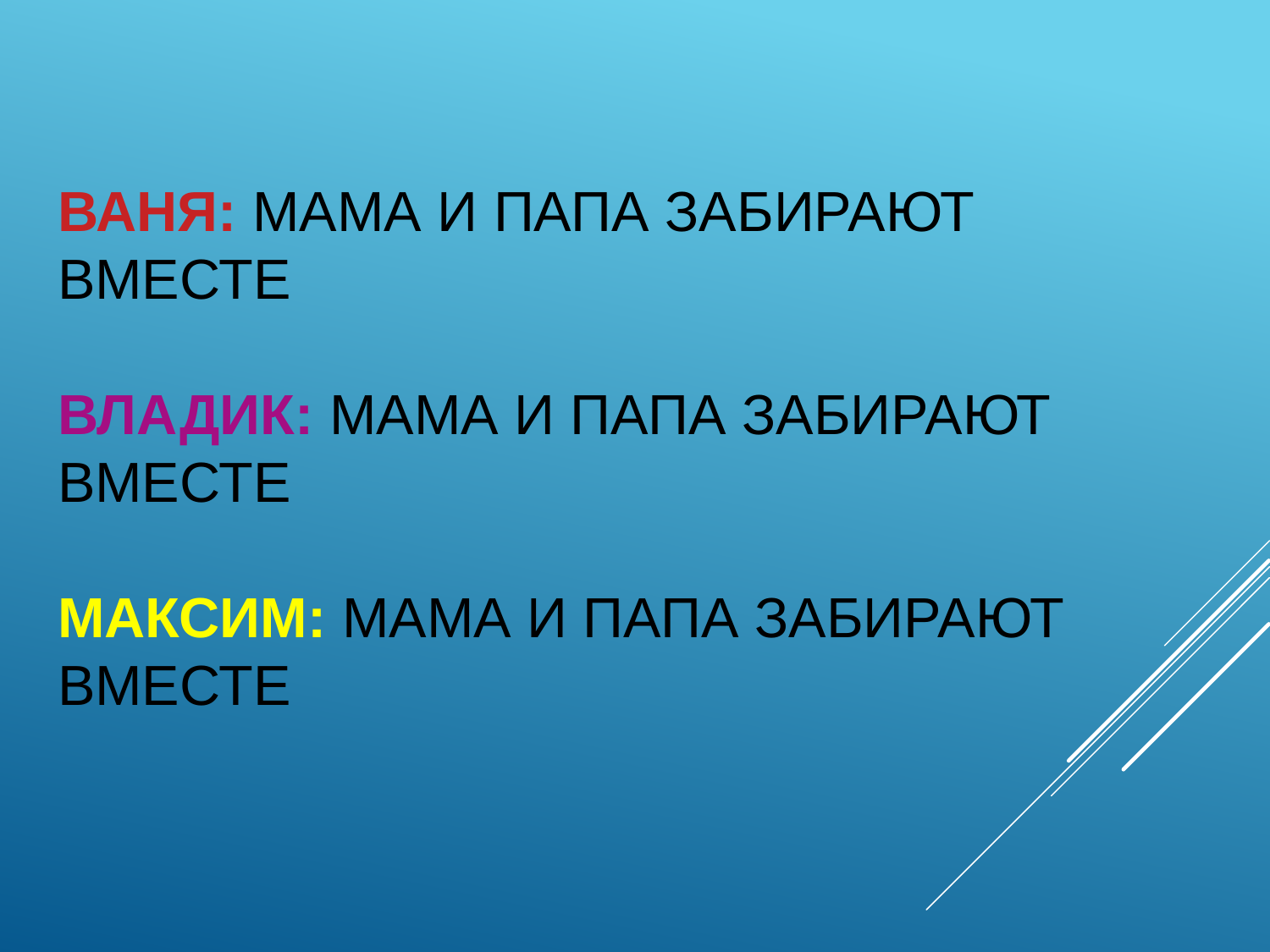

# Ваня: мама и папа забирают вместе Владик: мама и папа забирают вместе максим: мама и папа забирают вместе